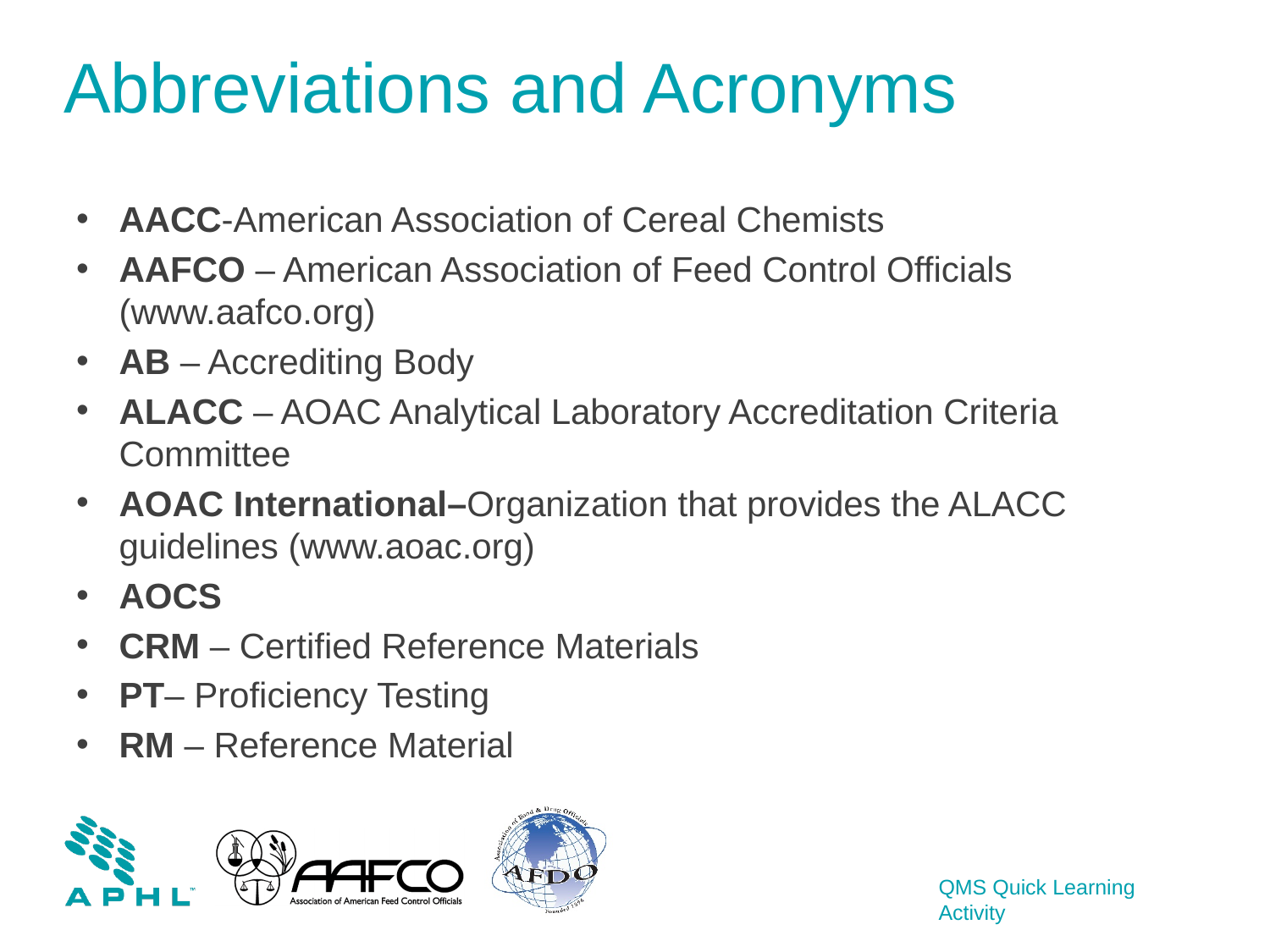

# Abbreviations and Acronyms
AACC-American Association of Cereal Chemists
AAFCO – American Association of Feed Control Officials (www.aafco.org)
AB – Accrediting Body
ALACC – AOAC Analytical Laboratory Accreditation Criteria Committee
AOAC International–Organization that provides the ALACC guidelines (www.aoac.org)
AOCS
CRM – Certified Reference Materials
PT– Proficiency Testing
RM – Reference Material